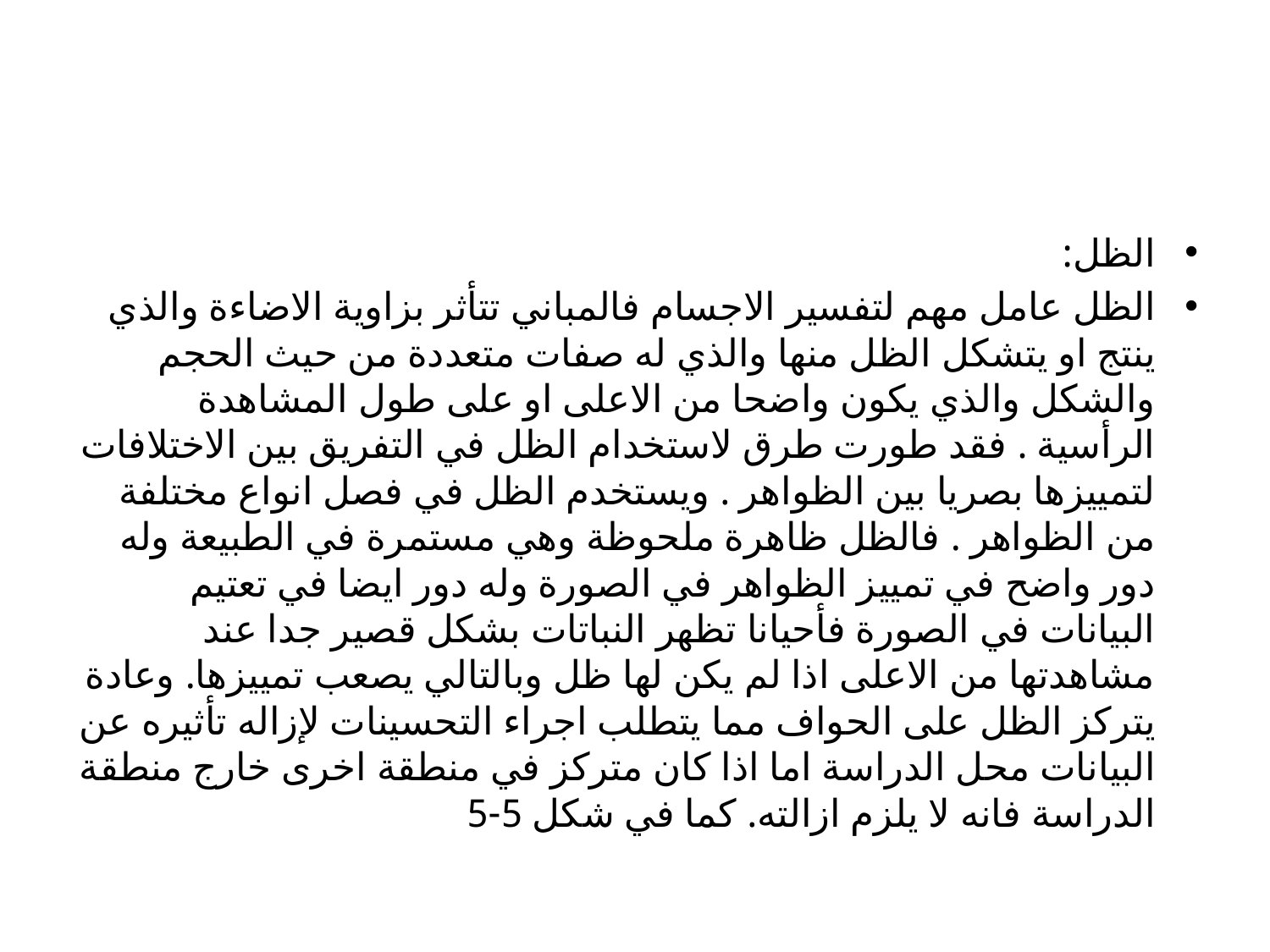

الظل:
الظل عامل مهم لتفسير الاجسام فالمباني تتأثر بزاوية الاضاءة والذي ينتج او يتشكل الظل منها والذي له صفات متعددة من حيث الحجم والشكل والذي يكون واضحا من الاعلى او على طول المشاهدة الرأسية . فقد طورت طرق لاستخدام الظل في التفريق بين الاختلافات لتمييزها بصريا بين الظواهر . ويستخدم الظل في فصل انواع مختلفة من الظواهر . فالظل ظاهرة ملحوظة وهي مستمرة في الطبيعة وله دور واضح في تمييز الظواهر في الصورة وله دور ايضا في تعتيم البيانات في الصورة فأحيانا تظهر النباتات بشكل قصير جدا عند مشاهدتها من الاعلى اذا لم يكن لها ظل وبالتالي يصعب تمييزها. وعادة يتركز الظل على الحواف مما يتطلب اجراء التحسينات لإزاله تأثيره عن البيانات محل الدراسة اما اذا كان متركز في منطقة اخرى خارج منطقة الدراسة فانه لا يلزم ازالته. كما في شكل 5-5